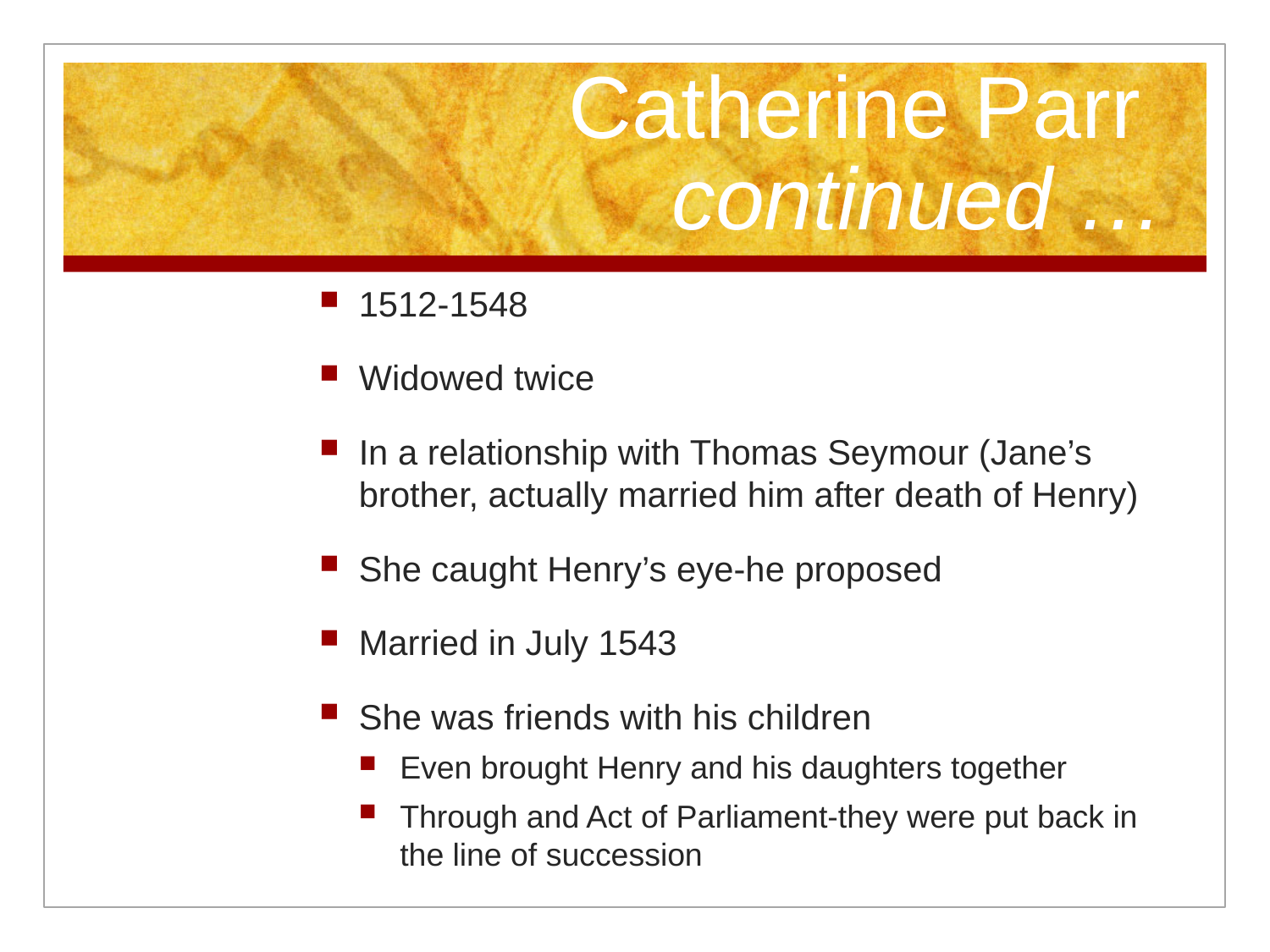

# Catherine Parr continued …
1512-1548
Widowed twice
In a relationship with Thomas Seymour (Jane’s brother, actually married him after death of Henry)
She caught Henry’s eye-he proposed
Married in July 1543
She was friends with his children
Even brought Henry and his daughters together
Through and Act of Parliament-they were put back in the line of succession